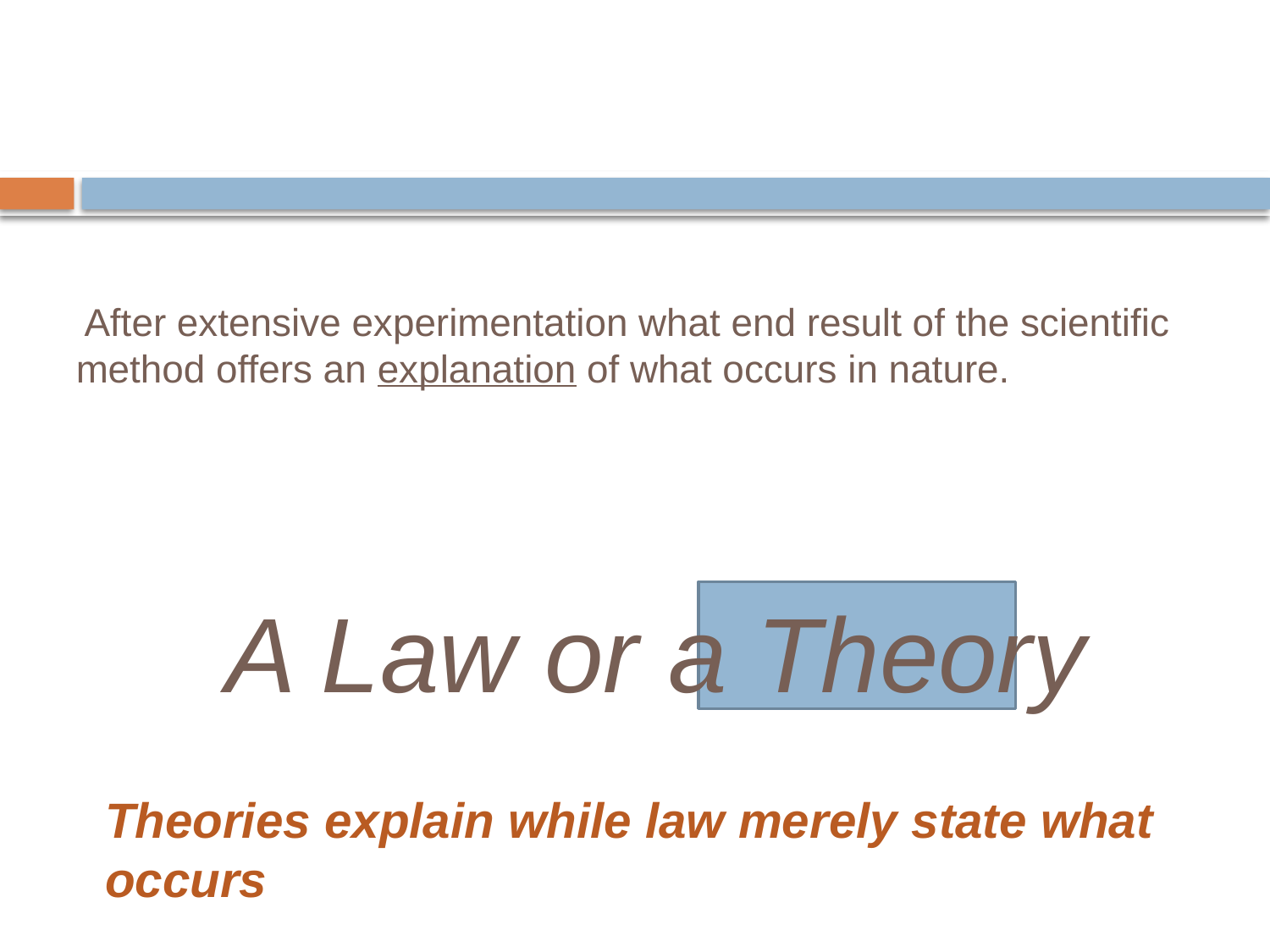

# After extensive experimentation what end result of the scientific method offers an explanation of what occurs in nature.

    A Law or a Theory

Theories explain while law merely state what occurs